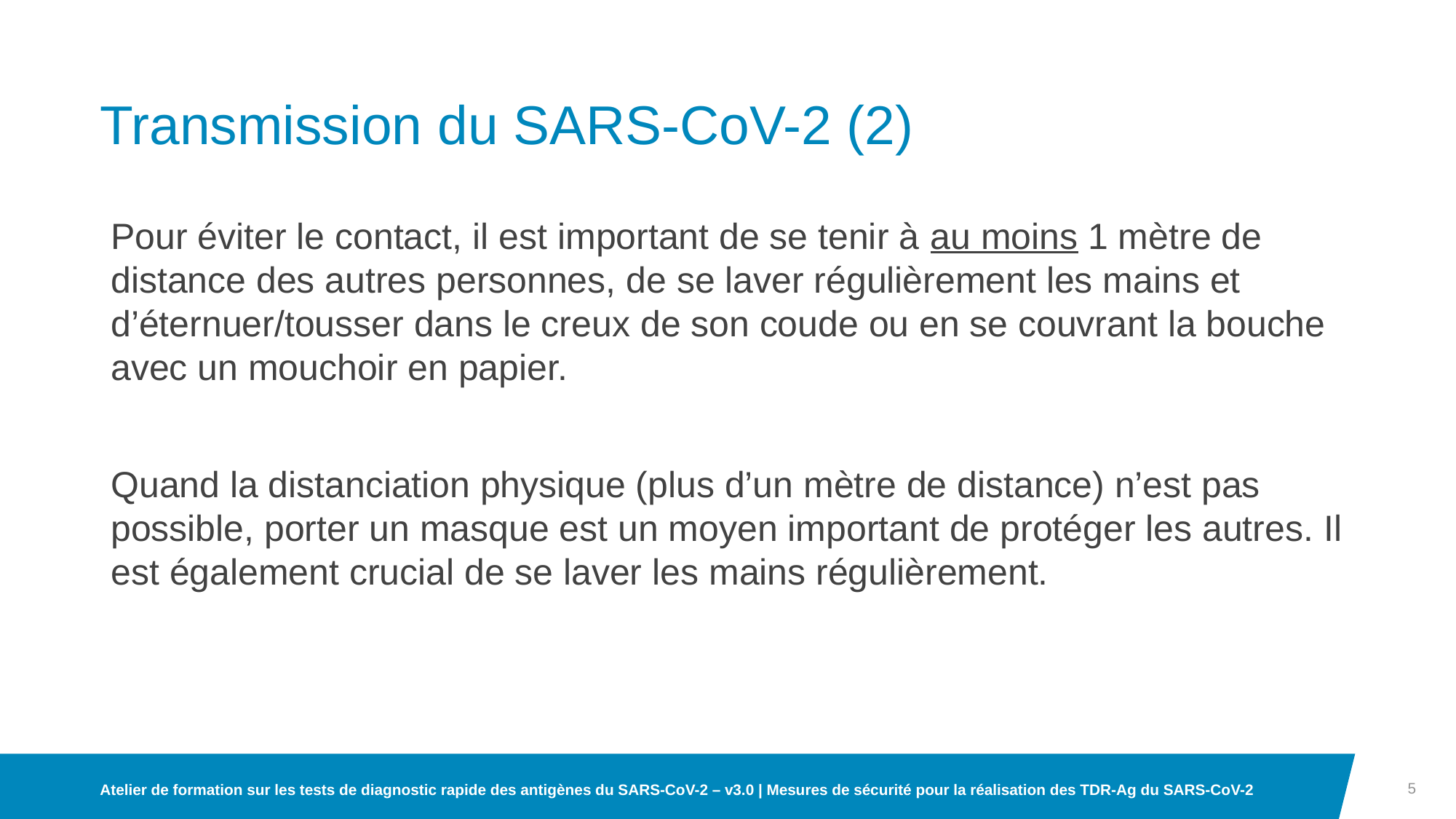

# Transmission du SARS-CoV-2 (2)
Pour éviter le contact, il est important de se tenir à au moins 1 mètre de distance des autres personnes, de se laver régulièrement les mains et d’éternuer/tousser dans le creux de son coude ou en se couvrant la bouche avec un mouchoir en papier.

Quand la distanciation physique (plus d’un mètre de distance) n’est pas possible, porter un masque est un moyen important de protéger les autres. Il est également crucial de se laver les mains régulièrement.

5
Atelier de formation sur les tests de diagnostic rapide des antigènes du SARS-CoV-2 – v3.0 | Mesures de sécurité pour la réalisation des TDR-Ag du SARS-CoV-2